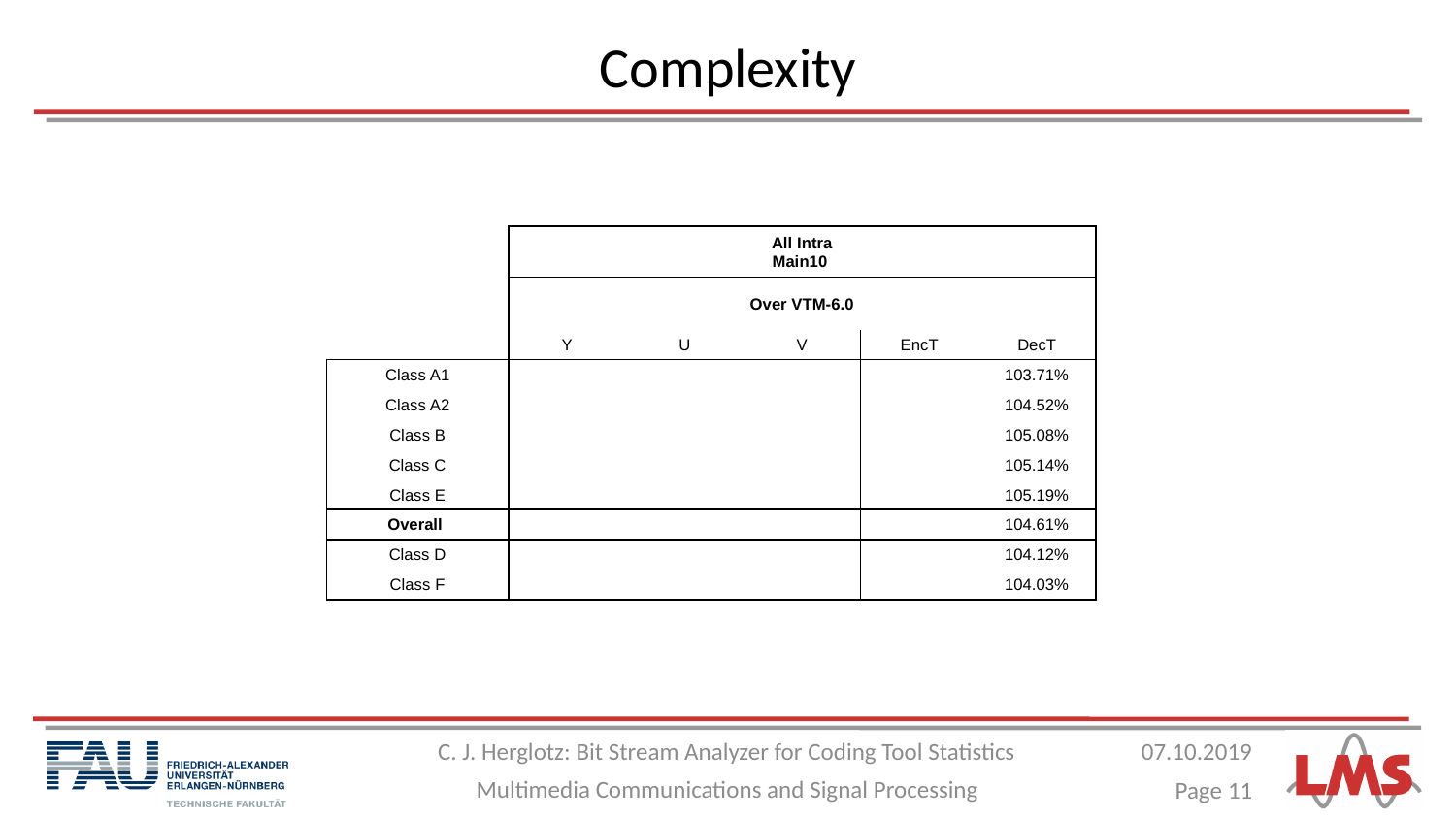

# Complexity
|  |  |  | All Intra Main10 |  |  |
| --- | --- | --- | --- | --- | --- |
|  |  |  | Over VTM-6.0 |  |  |
|  | Y | U | V | EncT | DecT |
| Class A1 |  |  |  |  | 103.71% |
| Class A2 |  |  |  |  | 104.52% |
| Class B |  |  |  |  | 105.08% |
| Class C |  |  |  |  | 105.14% |
| Class E |  |  |  |  | 105.19% |
| Overall |  |  |  |  | 104.61% |
| Class D |  |  |  |  | 104.12% |
| Class F |  |  |  |  | 104.03% |